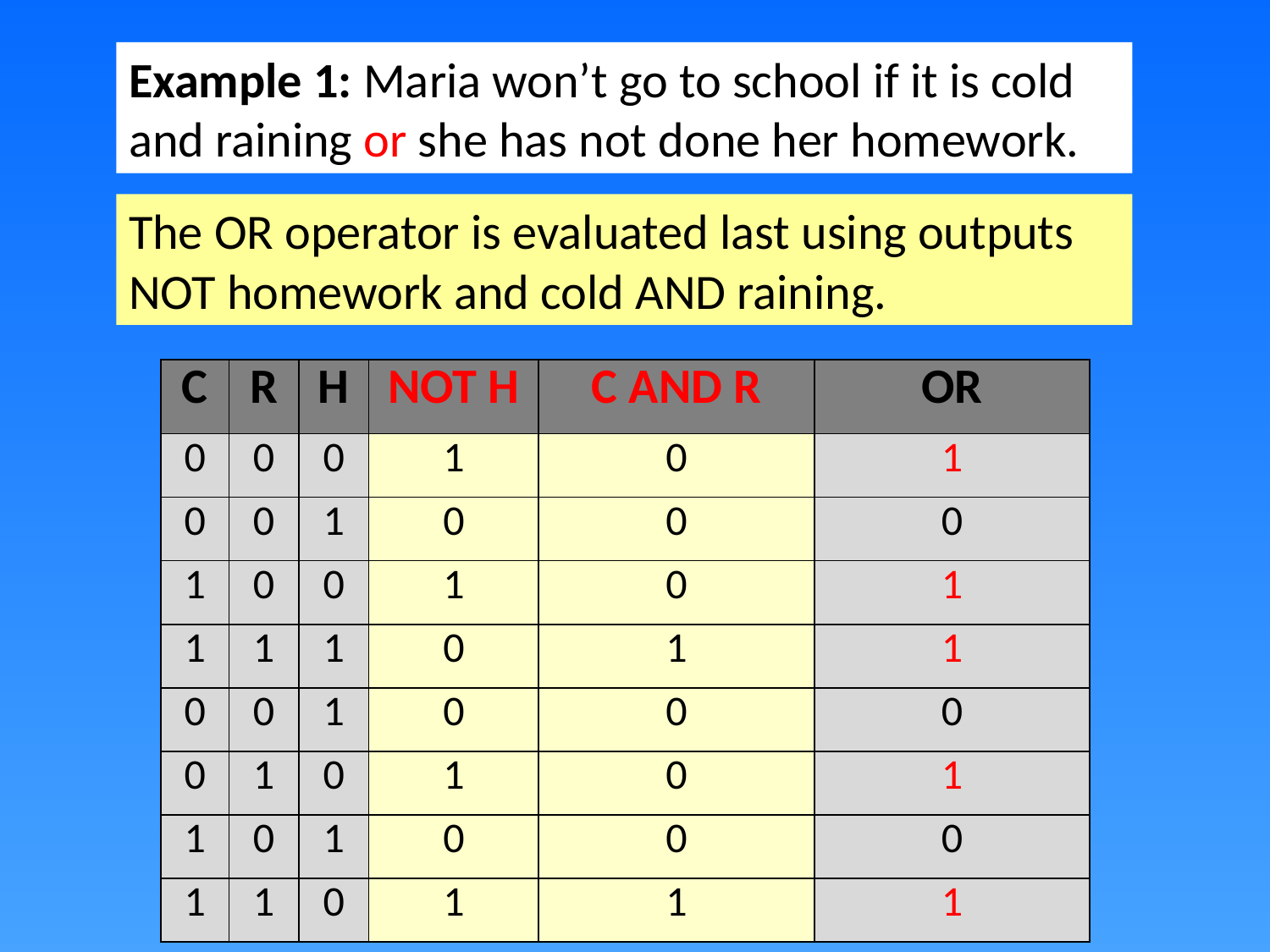

Example 1: Maria won’t go to school if it is cold and raining or she has not done her homework.
The OR operator is evaluated last using outputs NOT homework and cold AND raining.
| C | R | H | NOT H | C AND R | OR |
| --- | --- | --- | --- | --- | --- |
| 0 | 0 | 0 | 1 | 0 | 1 |
| 0 | 0 | 1 | 0 | 0 | 0 |
| 1 | 0 | 0 | 1 | 0 | 1 |
| 1 | 1 | 1 | 0 | 1 | 1 |
| 0 | 0 | 1 | 0 | 0 | 0 |
| 0 | 1 | 0 | 1 | 0 | 1 |
| 1 | 0 | 1 | 0 | 0 | 0 |
| 1 | 1 | 0 | 1 | 1 | 1 |